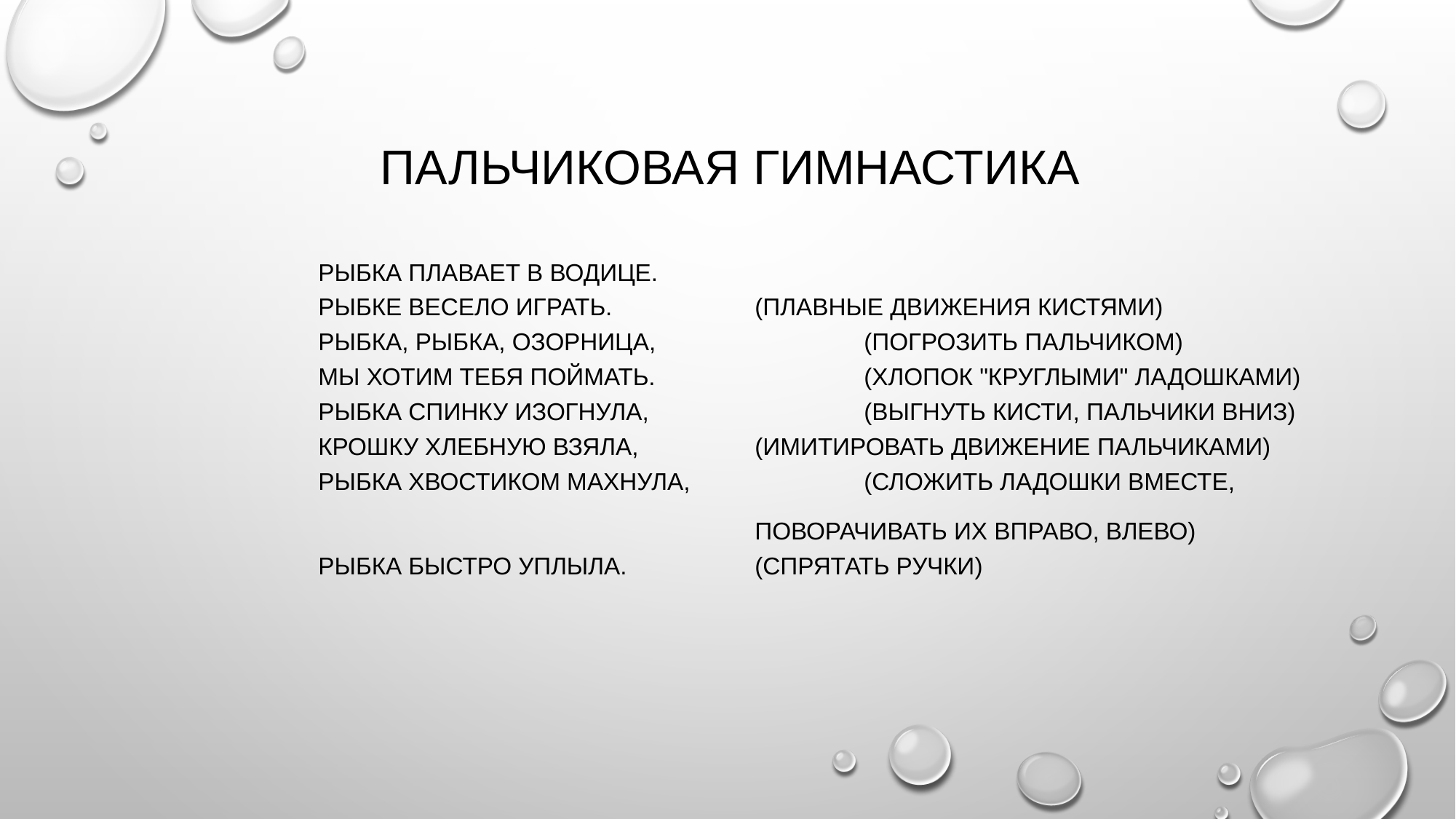

# ПАЛЬЧИКОВАЯ ГИМНАСТИКА
Рыбка плавает в водице.
Рыбке весело играть.		(Плавные движения кистями)
Рыбка, рыбка, озорница,		(погрозить пальчиком)
Мы хотим тебя поймать.		(хлопок "круглыми" ладошками)
Рыбка спинку изогнула,		(Выгнуть кисти, пальчики вниз)
Крошку хлебную взяла,		(имитировать движение пальчиками)
Рыбка хвостиком махнула,		(Сложить ладошки вместе,
				поворачивать их вправо, влево)
Рыбка быстро уплыла.		(спрятать ручки)